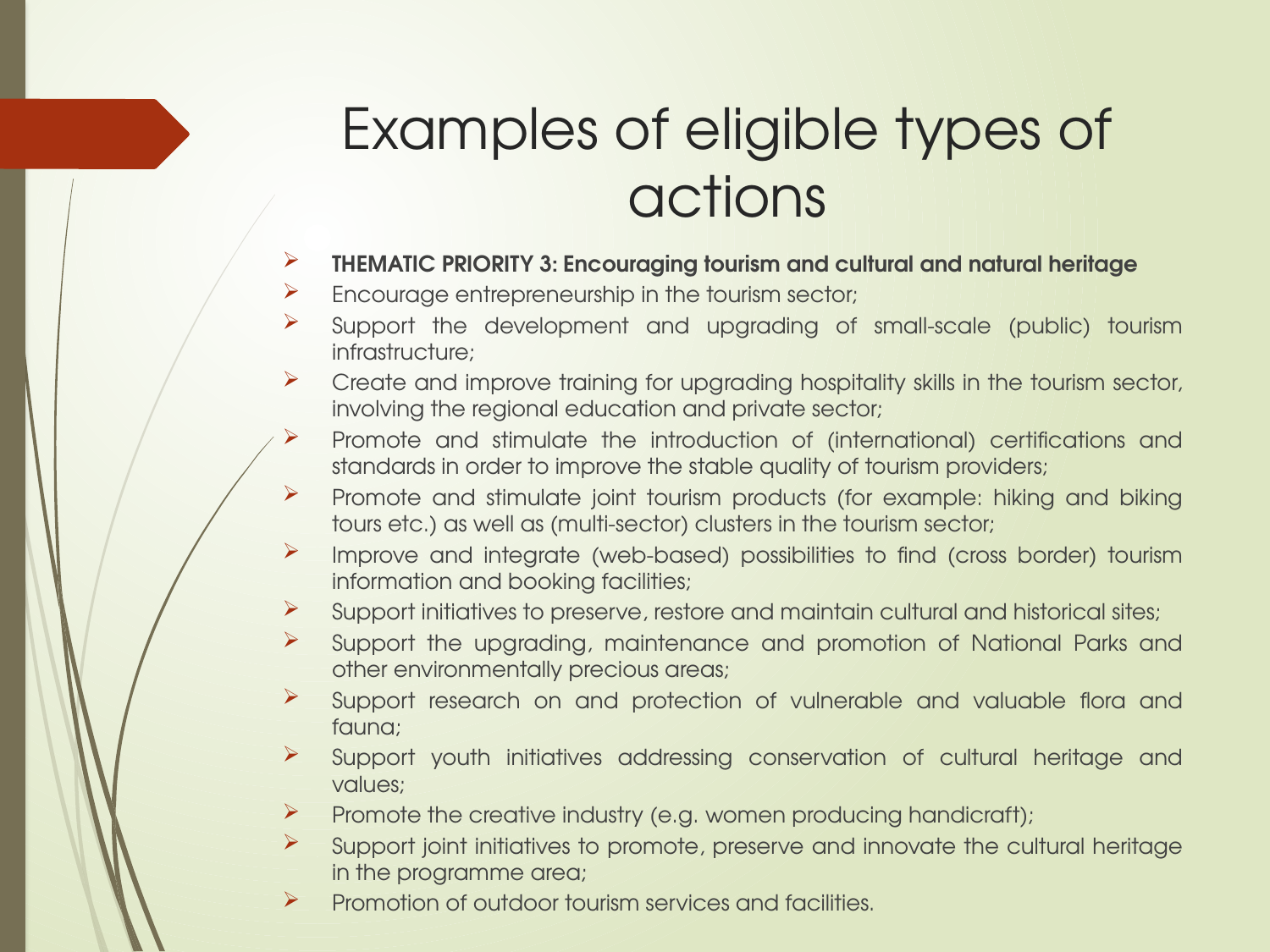

# Examples of eligible types of actions
THEMATIC PRIORITY 3:	Encouraging tourism and cultural and natural heritage
Encourage entrepreneurship in the tourism sector;
Support the development and upgrading of small-scale (public) tourism infrastructure;
Create and improve training for upgrading hospitality skills in the tourism sector, involving the regional education and private sector;
Promote and stimulate the introduction of (international) certifications and standards in order to improve the stable quality of tourism providers;
Promote and stimulate joint tourism products (for example: hiking and biking tours etc.) as well as (multi-sector) clusters in the tourism sector;
Improve and integrate (web-based) possibilities to find (cross border) tourism information and booking facilities;
Support initiatives to preserve, restore and maintain cultural and historical sites;
Support the upgrading, maintenance and promotion of National Parks and other environmentally precious areas;
Support research on and protection of vulnerable and valuable flora and fauna;
Support youth initiatives addressing conservation of cultural heritage and values;
Promote the creative industry (e.g. women producing handicraft);
Support joint initiatives to promote, preserve and innovate the cultural heritage in the programme area;
Promotion of outdoor tourism services and facilities.